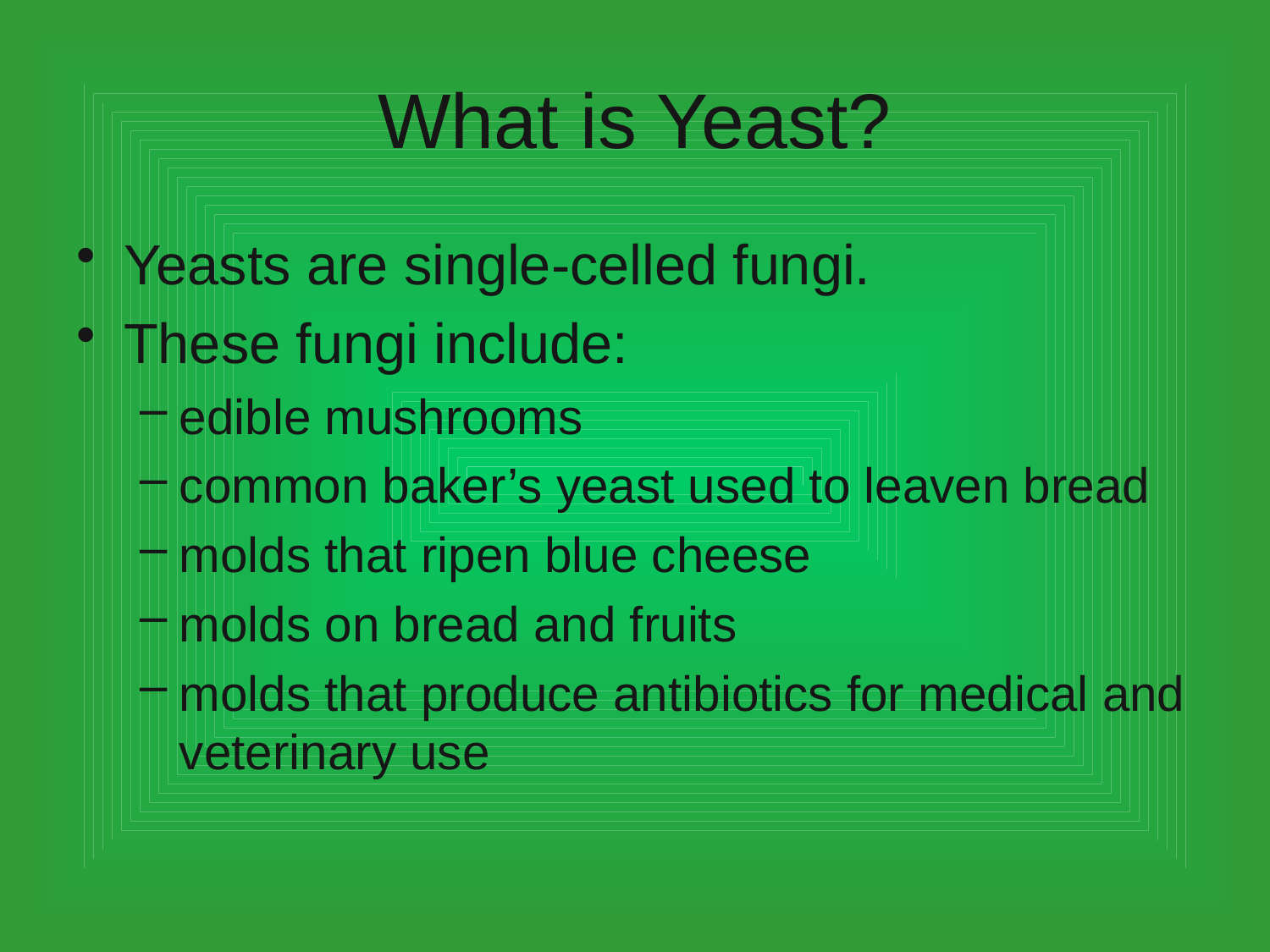

# What is Yeast?
Yeasts are single-celled fungi.
These fungi include:
edible mushrooms
common baker’s yeast used to leaven bread
molds that ripen blue cheese
molds on bread and fruits
molds that produce antibiotics for medical and veterinary use